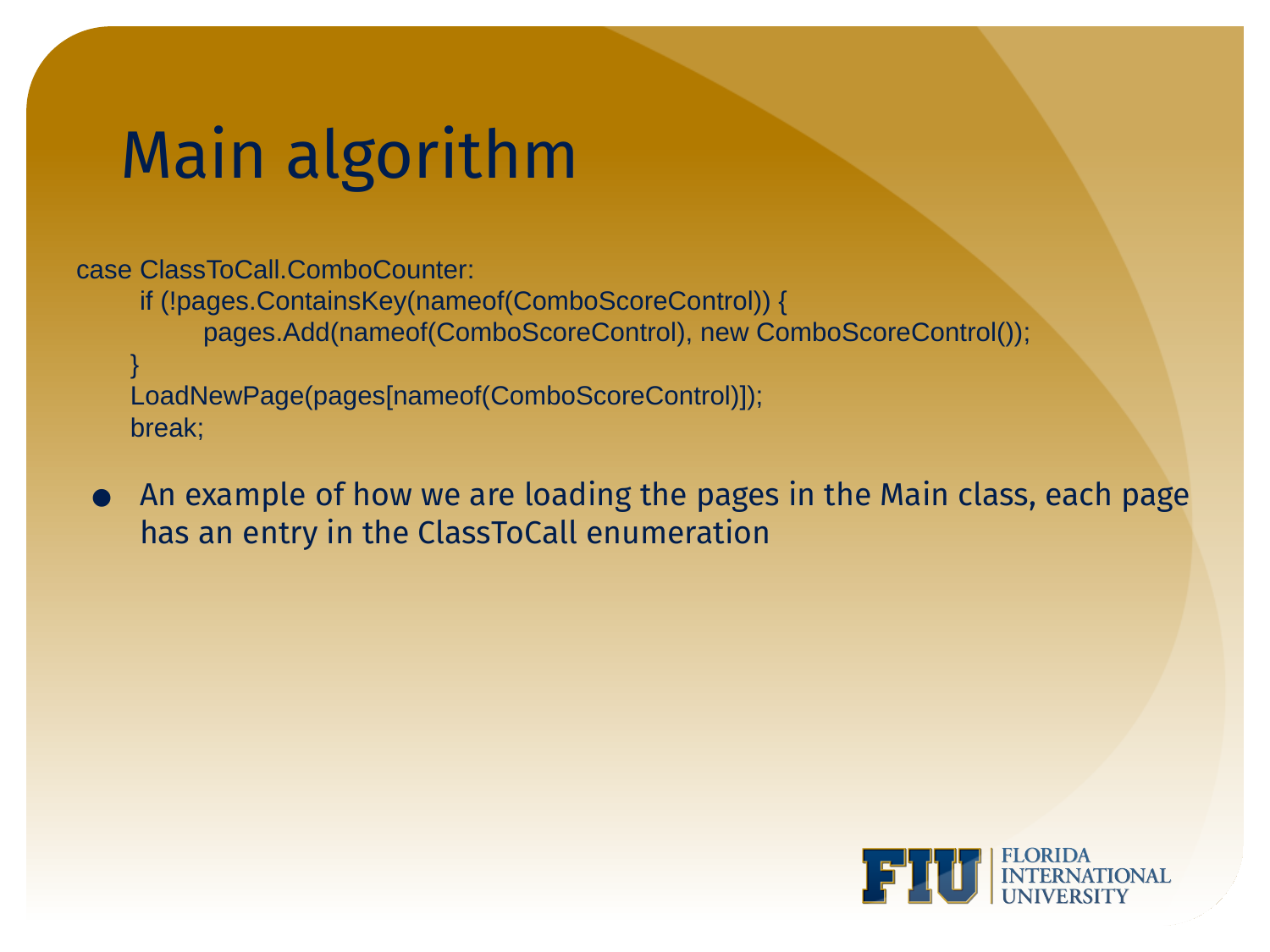

# Main algorithm
case ClassToCall.ComboCounter:
if (!pages.ContainsKey(nameof(ComboScoreControl)) {
pages.Add(nameof(ComboScoreControl), new ComboScoreControl());
  }
  LoadNewPage(pages[nameof(ComboScoreControl)]);
  break;

An example of how we are loading the pages in the Main class, each page has an entry in the ClassToCall enumeration